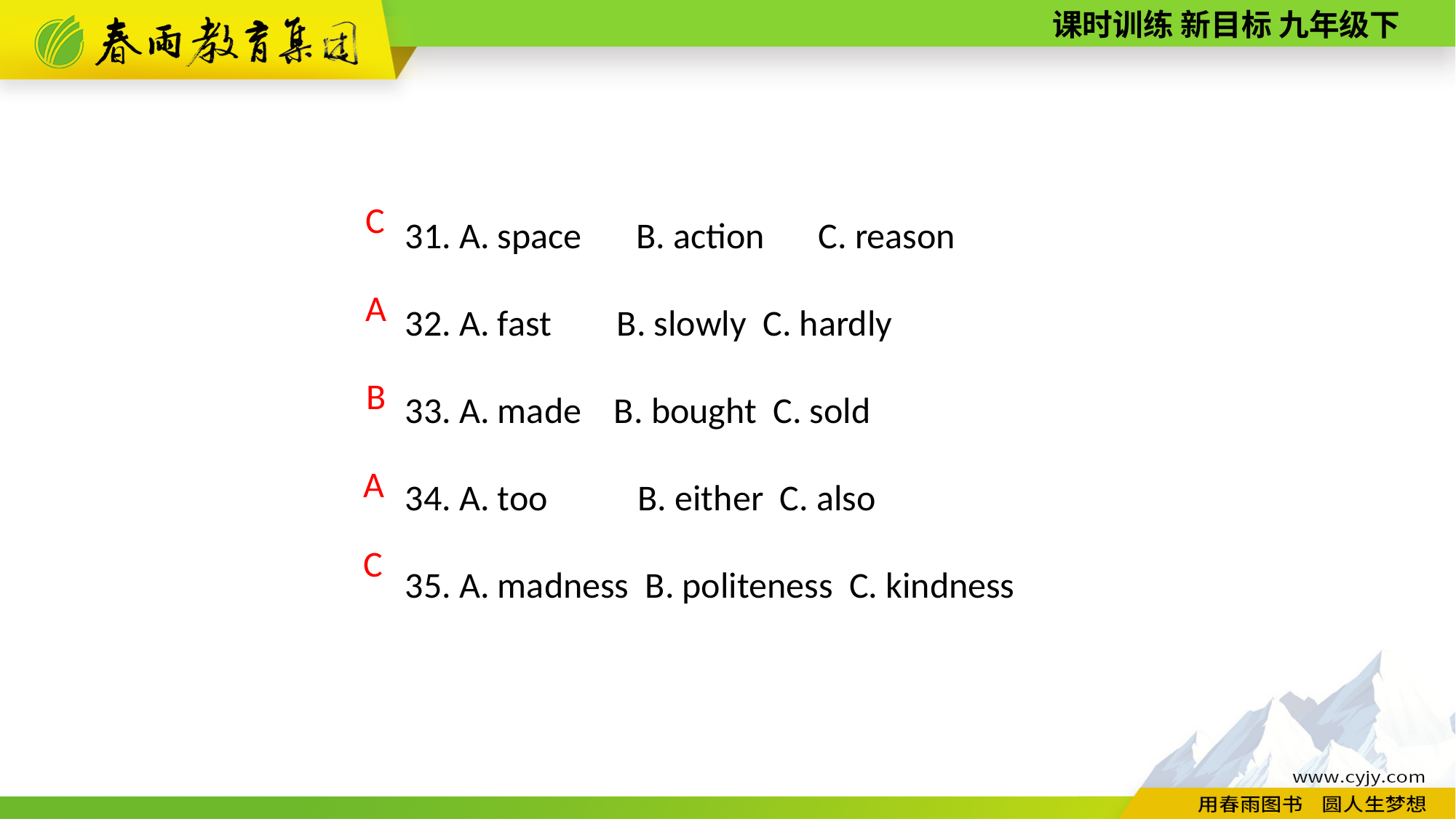

31. A. space　B. action　C. reason
32. A. fast        B. slowly  C. hardly
33. A. made    B. bought  C. sold
34. A. too           B. either  C. also
35. A. madness  B. politeness  C. kindness
C
A
B
A
C